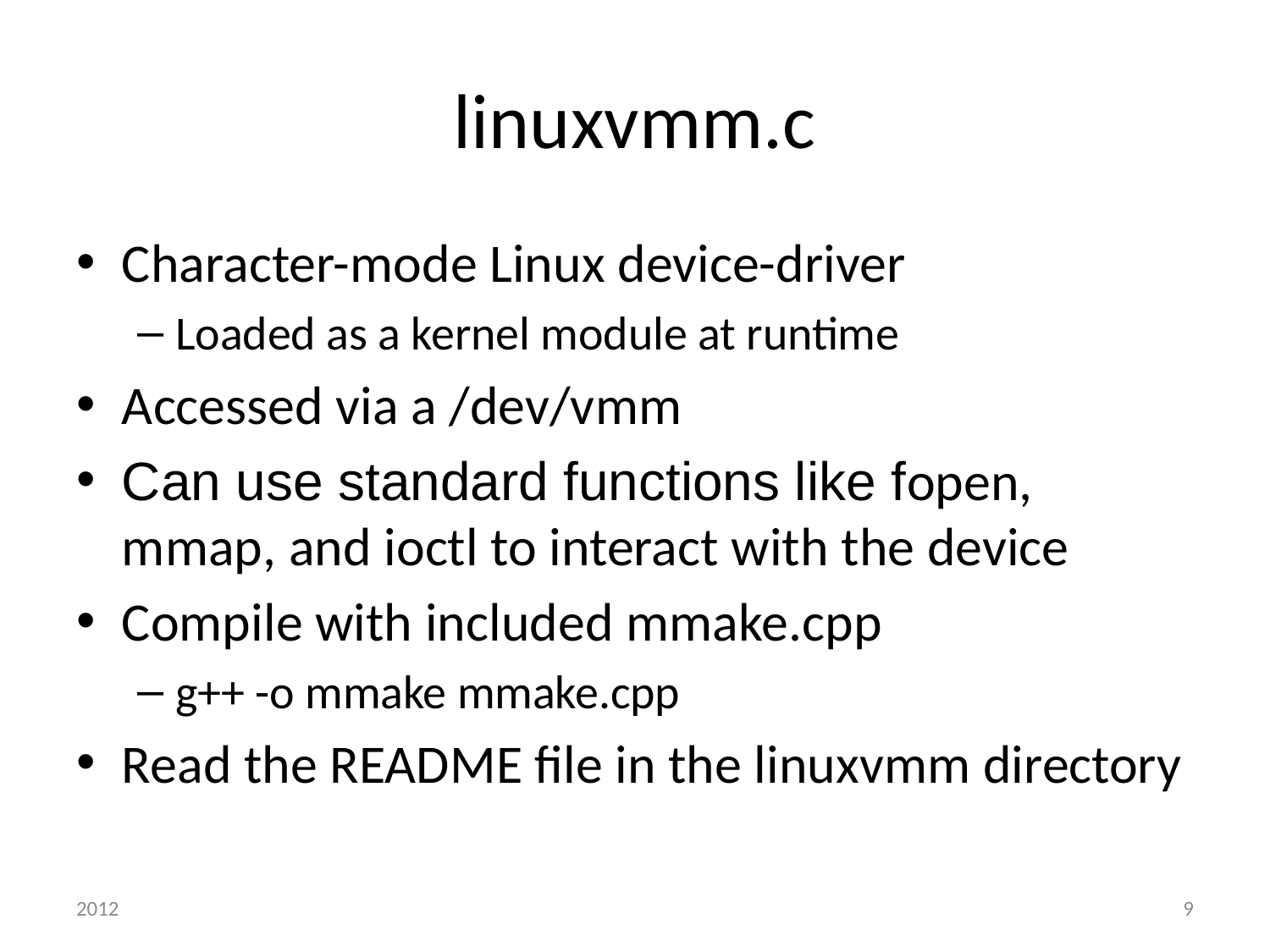

# linuxvmm.c
Character-mode Linux device-driver
Loaded as a kernel module at runtime
Accessed via a /dev/vmm
Can use standard functions like fopen, mmap, and ioctl to interact with the device
Compile with included mmake.cpp
g++ -o mmake mmake.cpp
Read the README file in the linuxvmm directory
2012

9